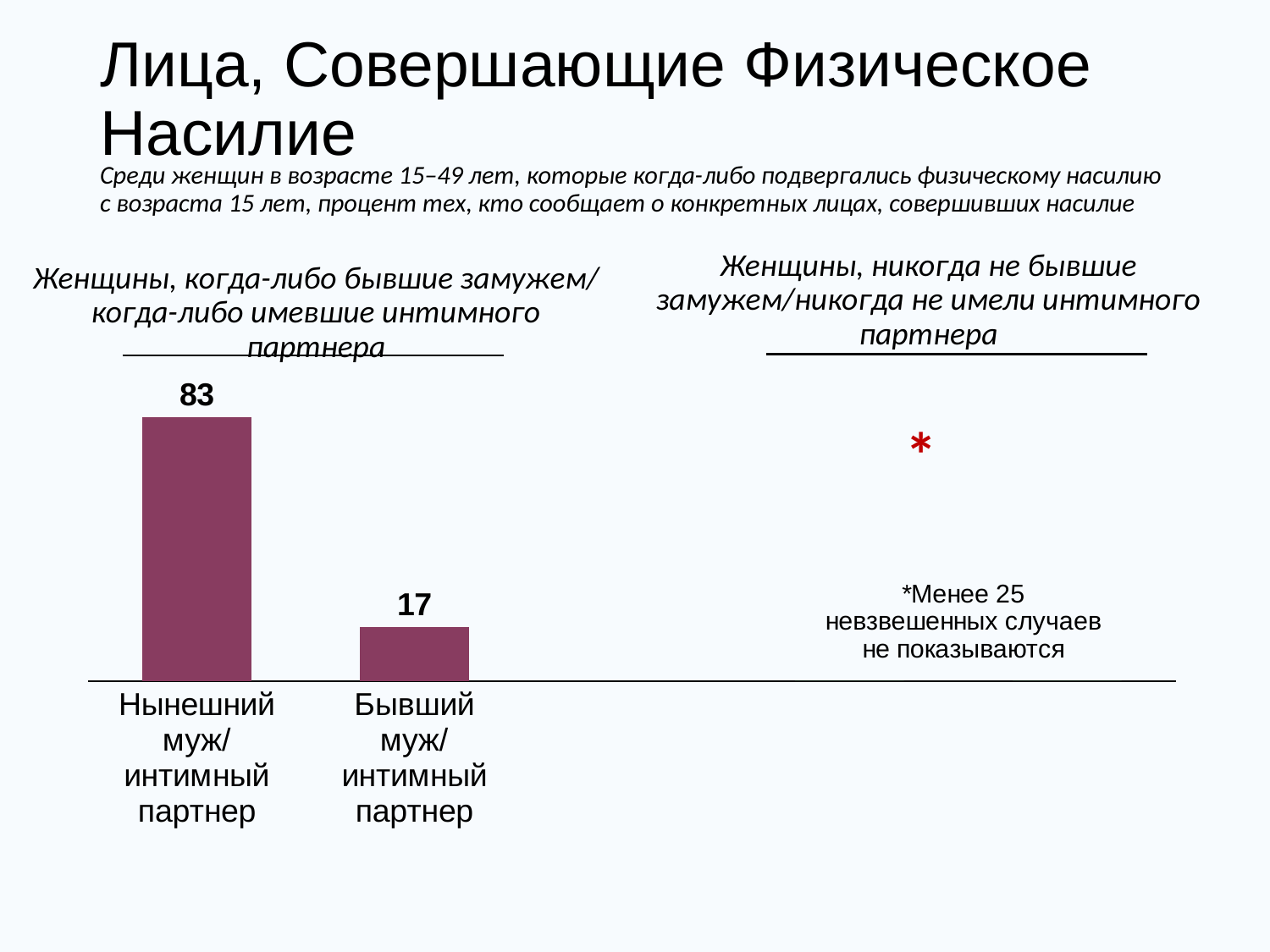

# Лица, Совершающие Физическое Насилие
Среди женщин в возрасте 15–49 лет, которые когда-либо подвергались физическому насилию с возраста 15 лет, процент тех, кто сообщает о конкретных лицах, совершивших насилие
Женщины, никогда не бывшие замужем/никогда не имели интимного партнера
Женщины, когда-либо бывшие замужем/ когда-либо имевшие интимного партнера

### Chart

| Category | Нынешний муж/ интимный партнер |
|---|---|
| Нынешний муж/ интимный партнер | 83.0 |
| Бывший муж/интимный партнер | 17.0 |
*